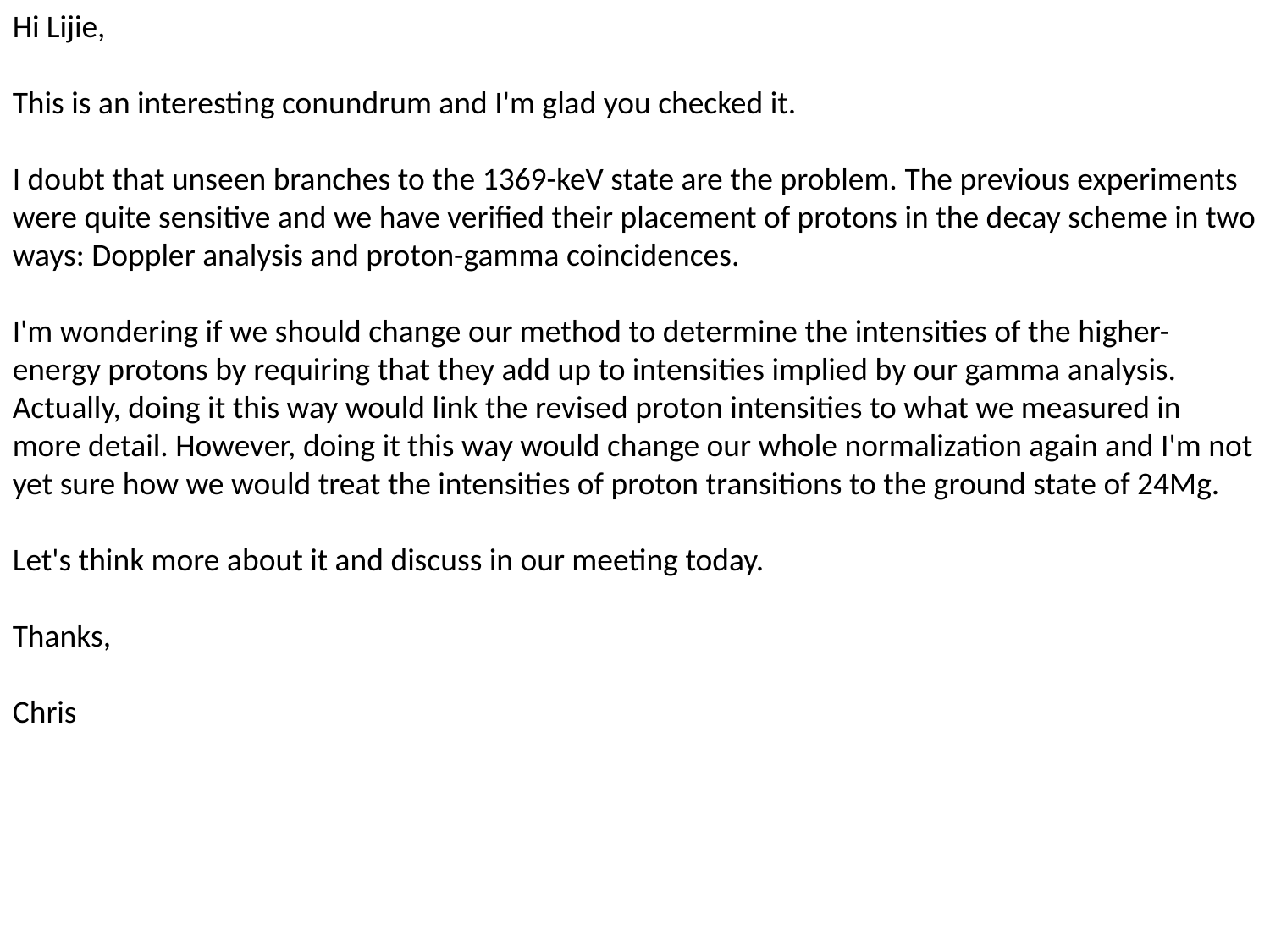

Hi Lijie,

This is an interesting conundrum and I'm glad you checked it.

I doubt that unseen branches to the 1369-keV state are the problem. The previous experiments were quite sensitive and we have verified their placement of protons in the decay scheme in two ways: Doppler analysis and proton-gamma coincidences.

I'm wondering if we should change our method to determine the intensities of the higher-energy protons by requiring that they add up to intensities implied by our gamma analysis. Actually, doing it this way would link the revised proton intensities to what we measured in more detail. However, doing it this way would change our whole normalization again and I'm not yet sure how we would treat the intensities of proton transitions to the ground state of 24Mg.

Let's think more about it and discuss in our meeting today.

Thanks,

Chris